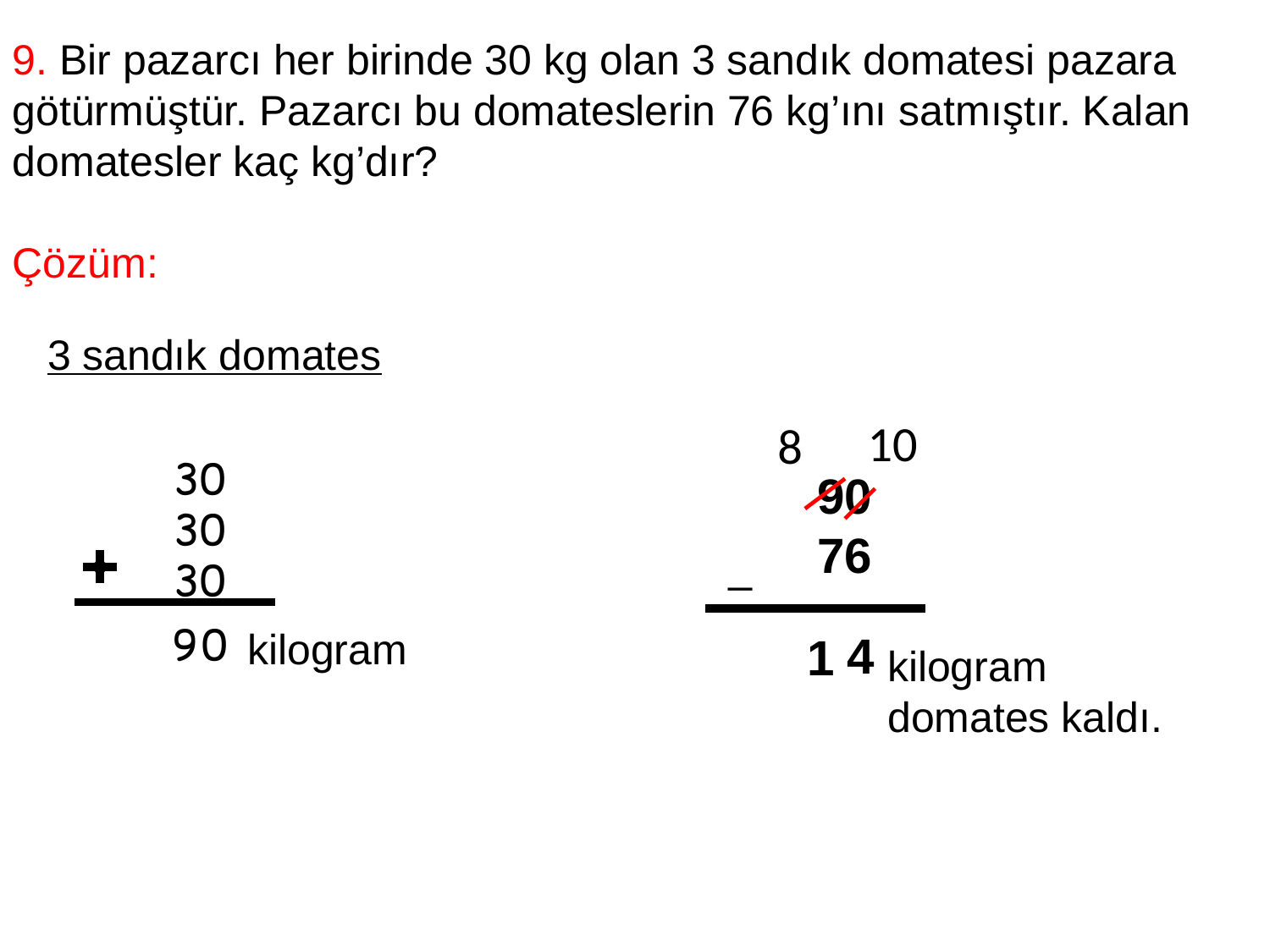

9. Bir pazarcı her birinde 30 kg olan 3 sandık domatesi pazara götürmüştür. Pazarcı bu domateslerin 76 kg’ını satmıştır. Kalan domatesler kaç kg’dır?

Çözüm:
3 sandık domates
10
8
30
30
30
90
76
_

9
0
kilogram
4
1
kilogram domates kaldı.